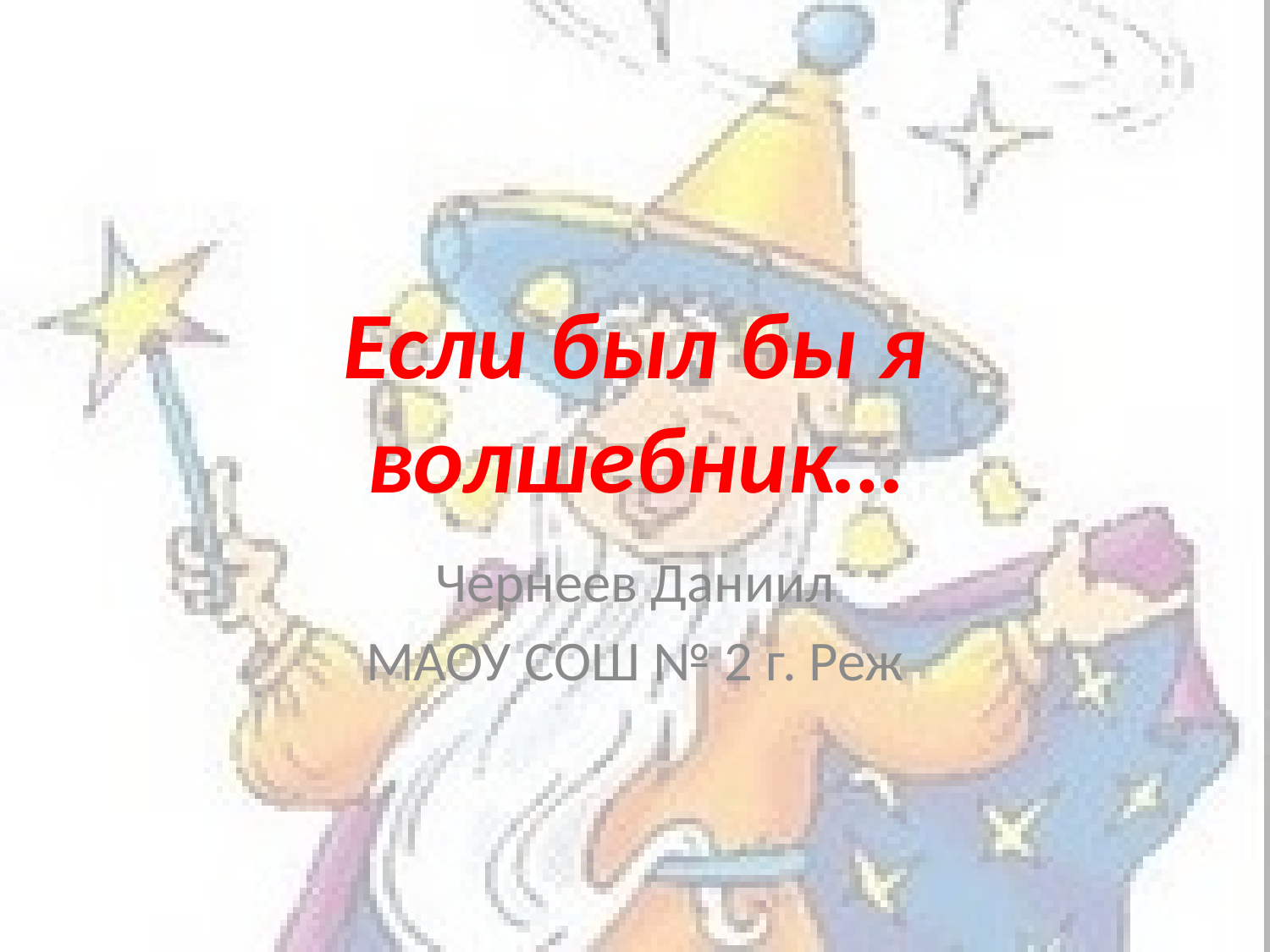

# Если был бы я волшебник…
Чернеев Даниил
МАОУ СОШ № 2 г. Реж